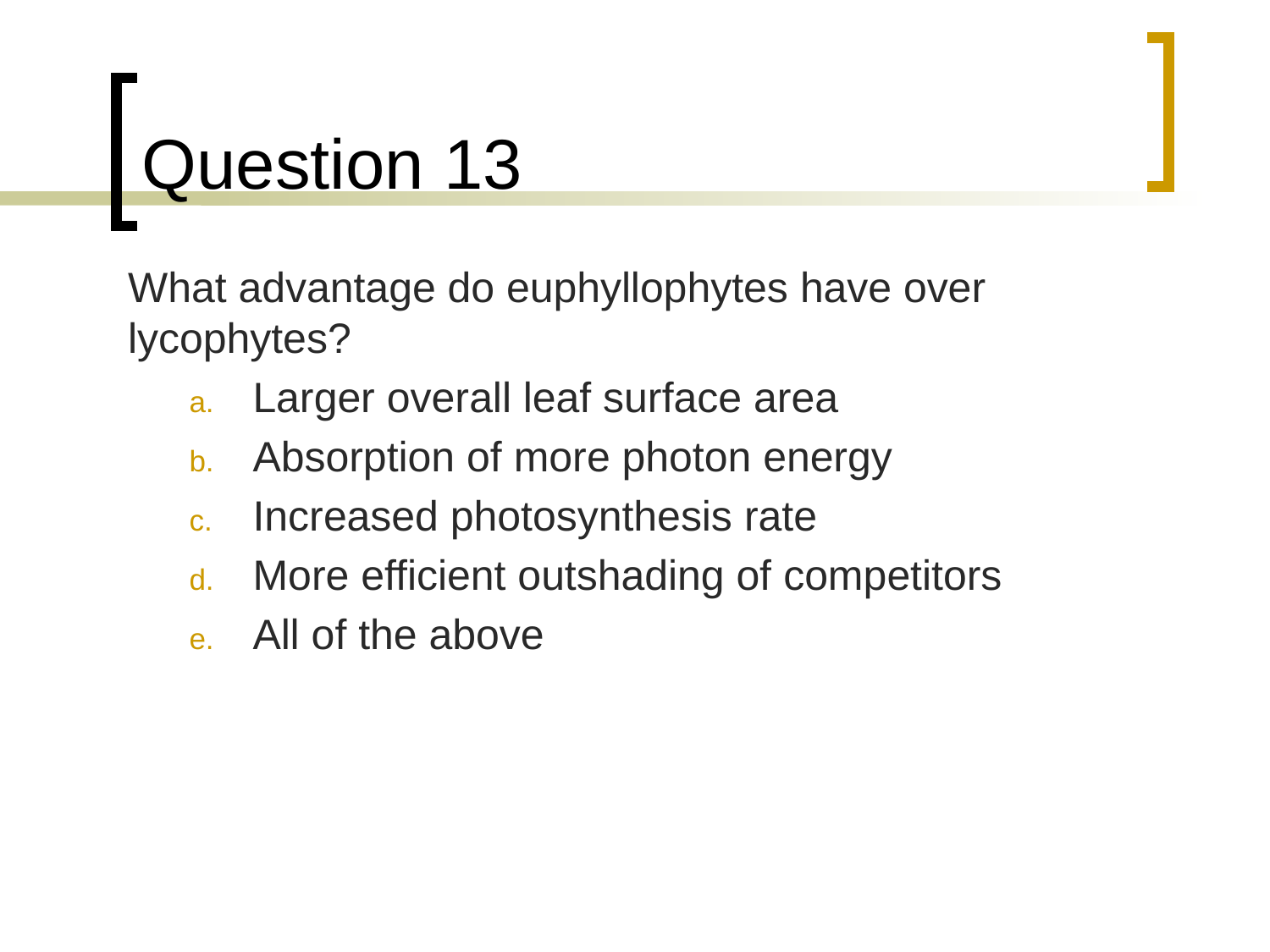

# Question 13
	What advantage do euphyllophytes have over lycophytes?
Larger overall leaf surface area
Absorption of more photon energy
Increased photosynthesis rate
More efficient outshading of competitors
All of the above